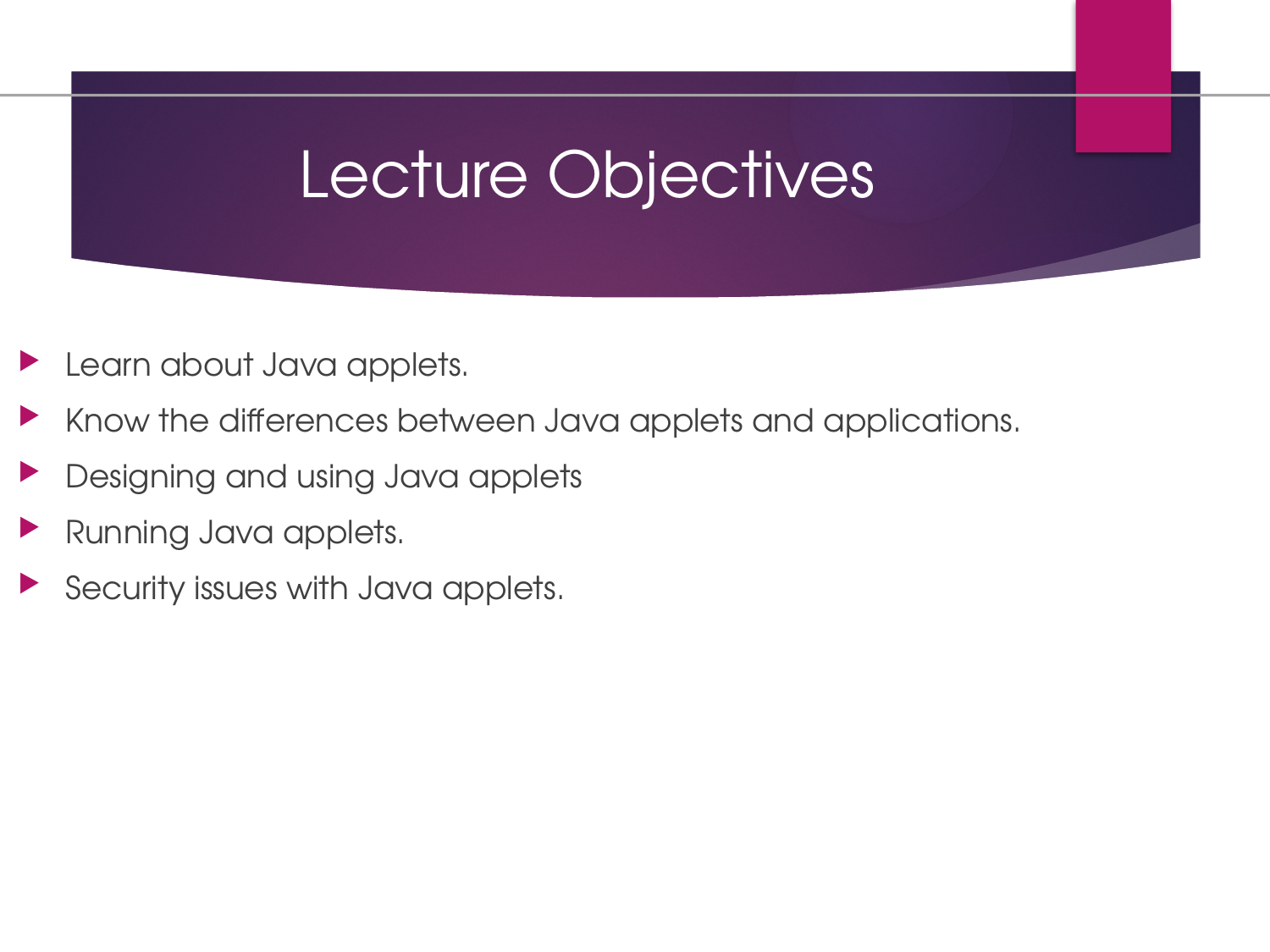

# Lecture Objectives
Learn about Java applets.
Know the differences between Java applets and applications.
Designing and using Java applets
Running Java applets.
Security issues with Java applets.